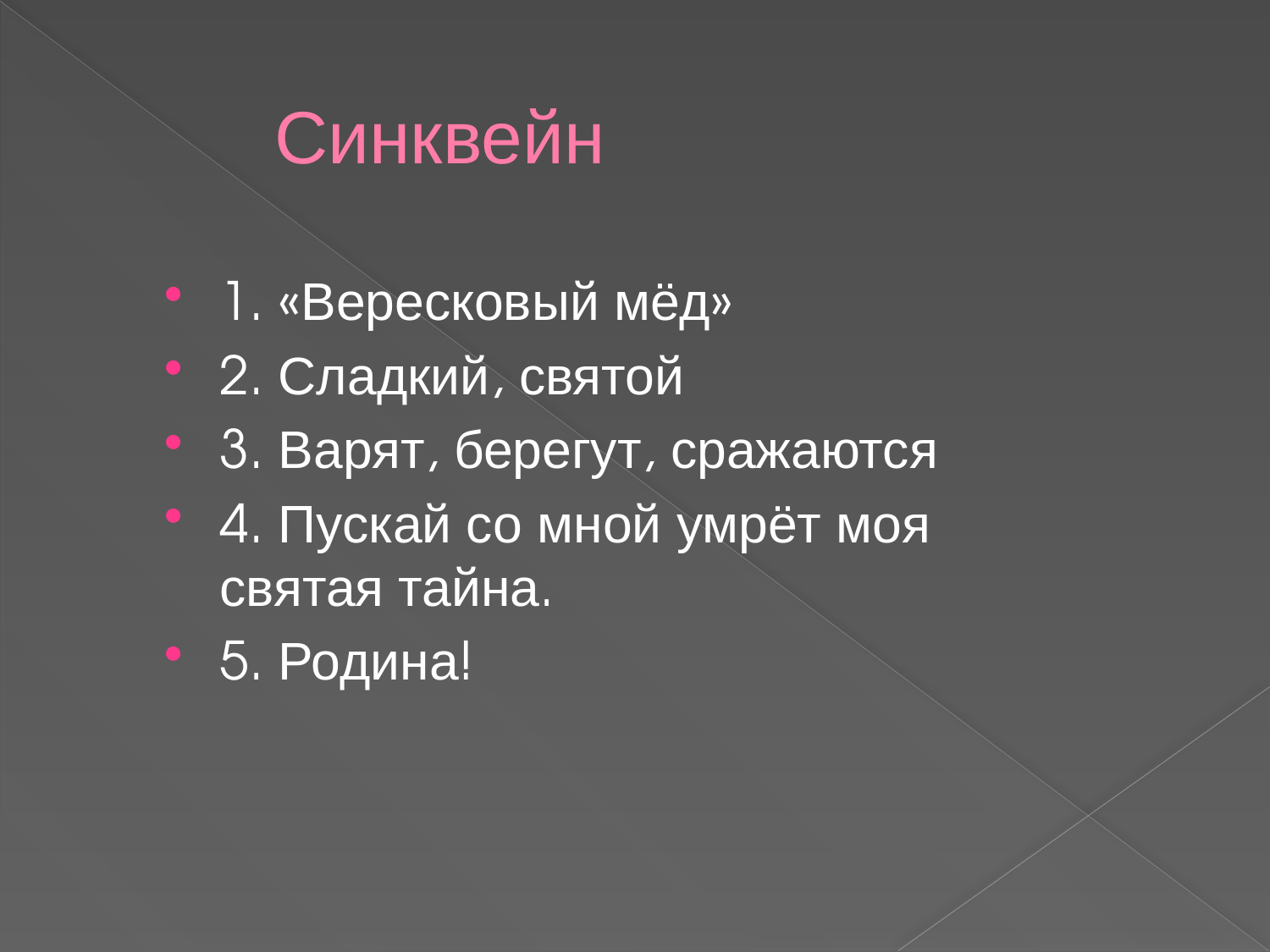

# Синквейн
1. «Вересковый мёд»
2. Сладкий, святой
3. Варят, берегут, сражаются
4. Пускай со мной умрёт моя святая тайна.
5. Родина!